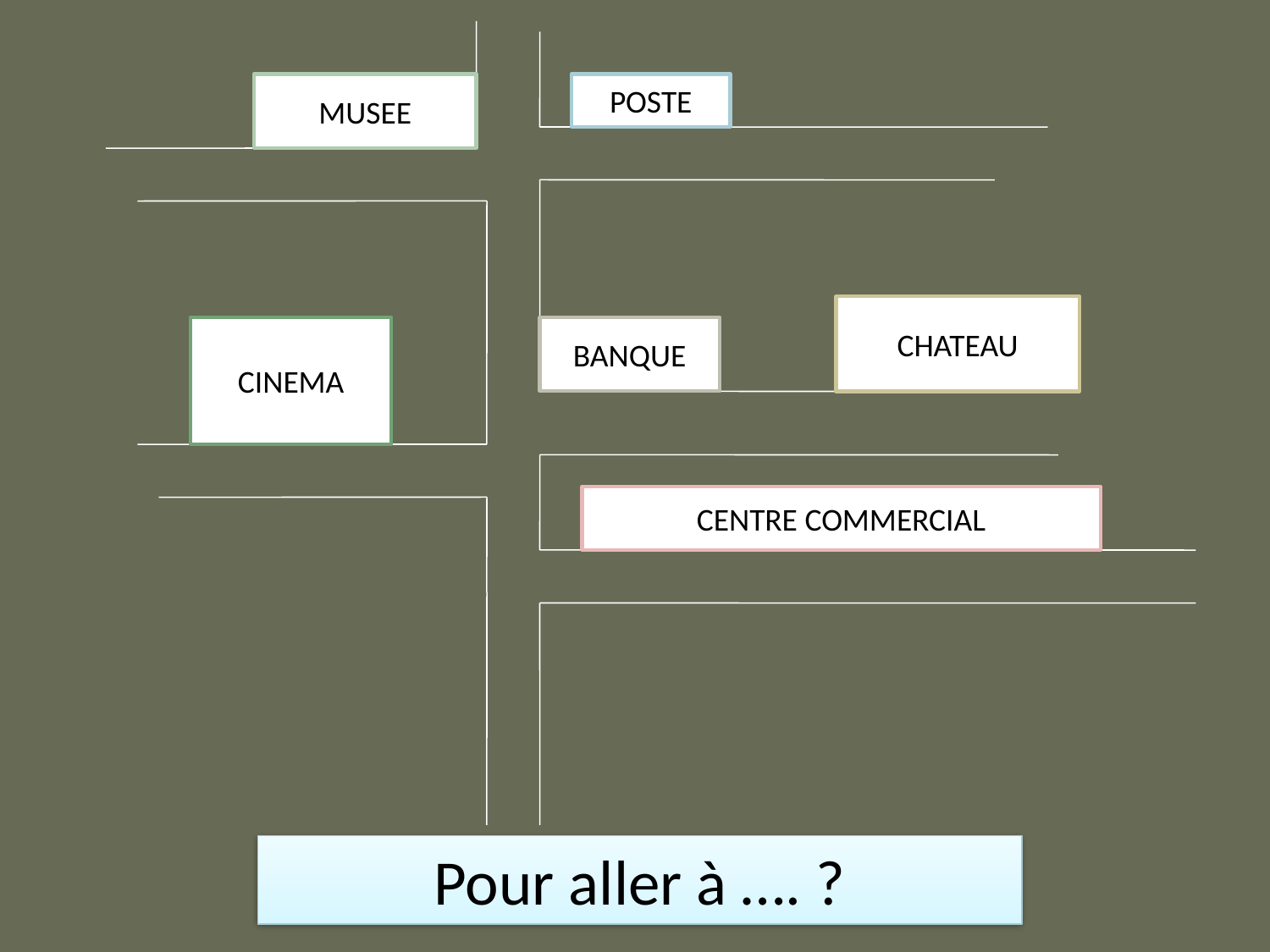

MUSEE
POSTE

CHATEAU
CINEMA
BANQUE

CENTRE COMMERCIAL

Pour aller à …. ?